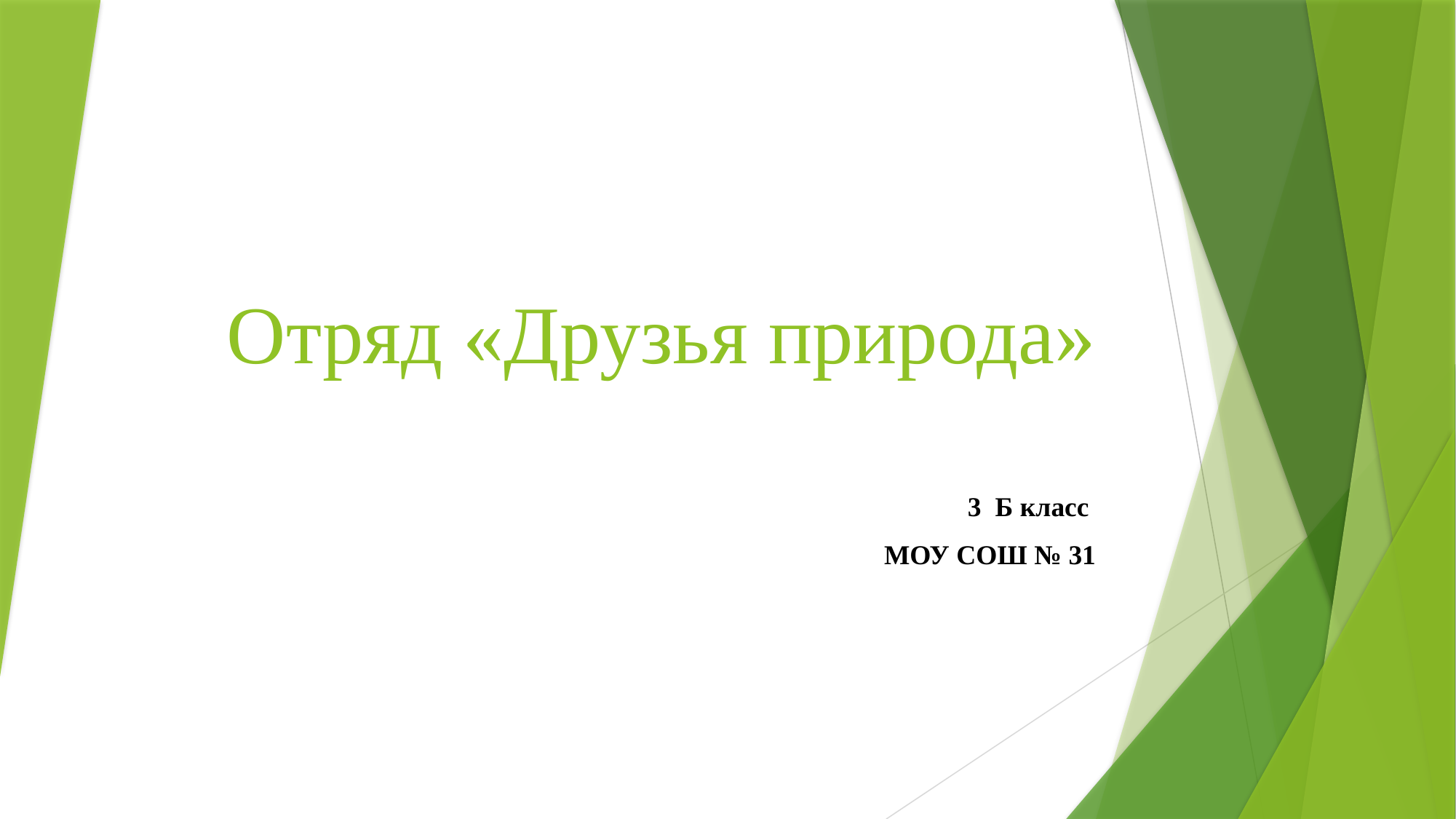

# Отряд «Друзья природа»
3  Б класс
МОУ СОШ № 31